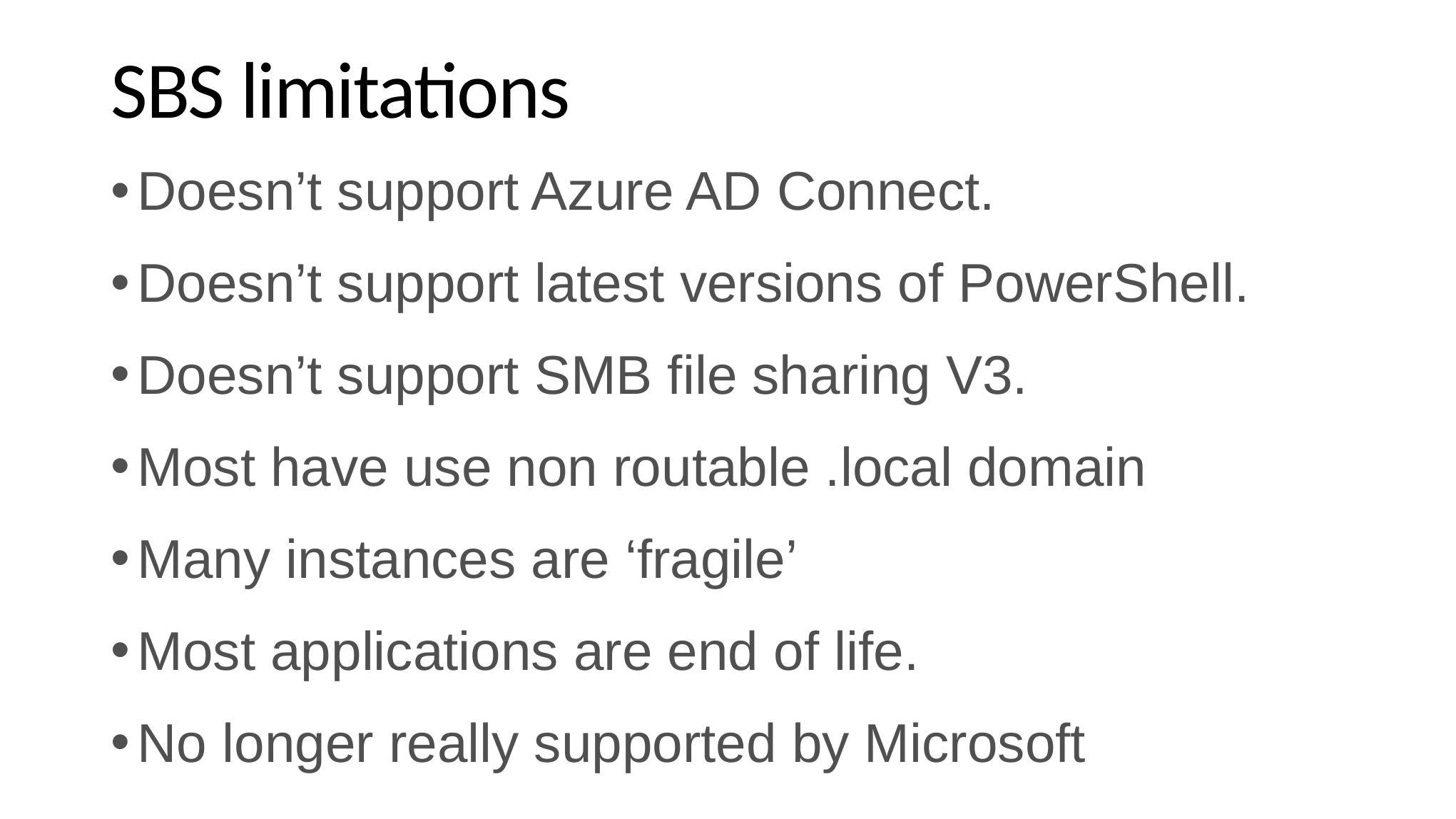

# SBS limitations
Doesn’t support Azure AD Connect.
Doesn’t support latest versions of PowerShell.
Doesn’t support SMB file sharing V3.
Most have use non routable .local domain
Many instances are ‘fragile’
Most applications are end of life.
No longer really supported by Microsoft